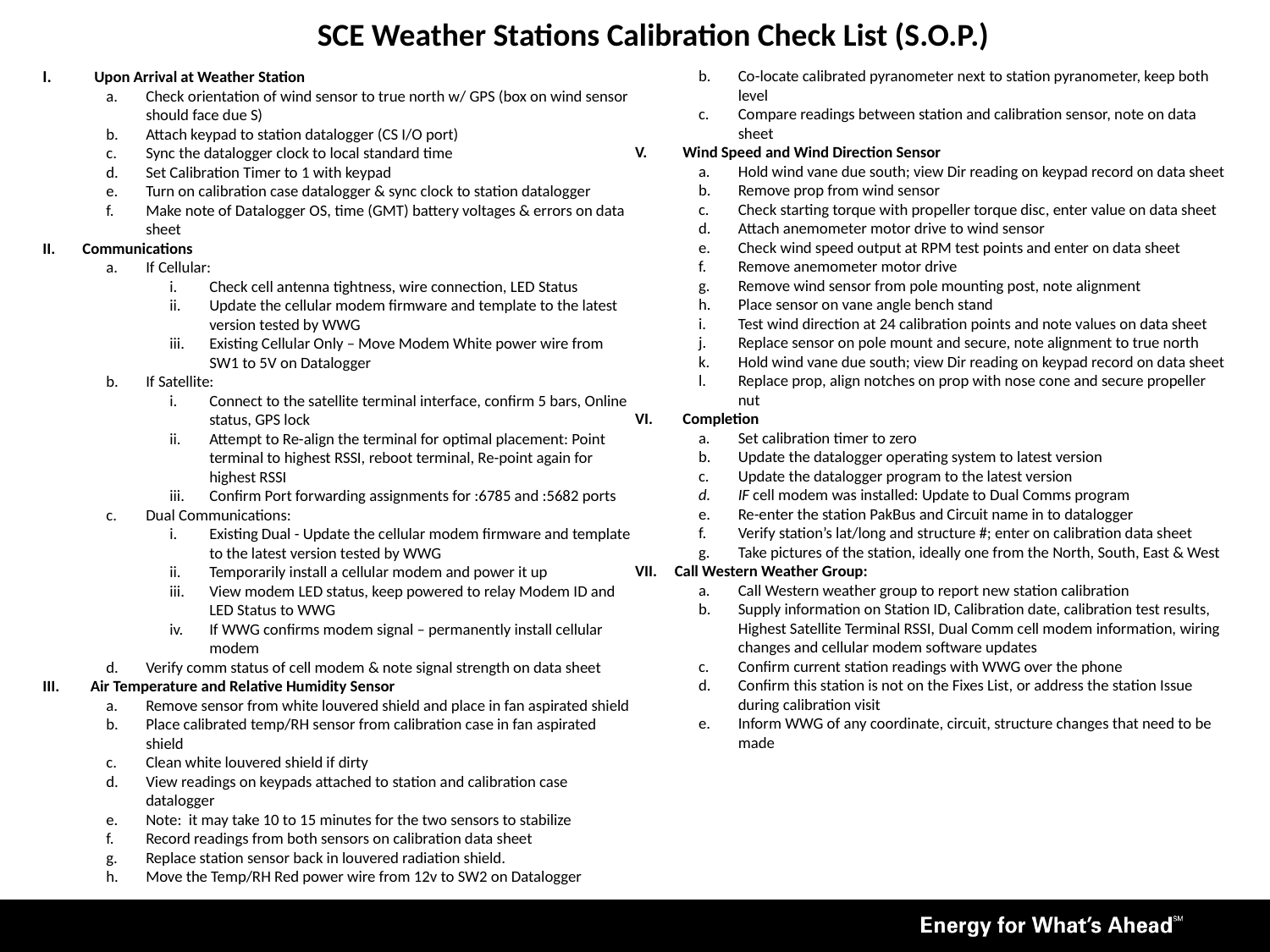

SCE Weather Stations Calibration Check List (S.O.P.)
 Upon Arrival at Weather Station
Check orientation of wind sensor to true north w/ GPS (box on wind sensor should face due S)
Attach keypad to station datalogger (CS I/O port)
Sync the datalogger clock to local standard time
Set Calibration Timer to 1 with keypad
Turn on calibration case datalogger & sync clock to station datalogger
Make note of Datalogger OS, time (GMT) battery voltages & errors on data sheet
Communications
If Cellular:
Check cell antenna tightness, wire connection, LED Status
Update the cellular modem firmware and template to the latest version tested by WWG
Existing Cellular Only – Move Modem White power wire from SW1 to 5V on Datalogger
If Satellite:
Connect to the satellite terminal interface, confirm 5 bars, Online status, GPS lock
Attempt to Re-align the terminal for optimal placement: Point terminal to highest RSSI, reboot terminal, Re-point again for highest RSSI
Confirm Port forwarding assignments for :6785 and :5682 ports
Dual Communications:
Existing Dual - Update the cellular modem firmware and template to the latest version tested by WWG
Temporarily install a cellular modem and power it up
View modem LED status, keep powered to relay Modem ID and LED Status to WWG
If WWG confirms modem signal – permanently install cellular modem
Verify comm status of cell modem & note signal strength on data sheet
Air Temperature and Relative Humidity Sensor
Remove sensor from white louvered shield and place in fan aspirated shield
Place calibrated temp/RH sensor from calibration case in fan aspirated shield
Clean white louvered shield if dirty
View readings on keypads attached to station and calibration case datalogger
Note:  it may take 10 to 15 minutes for the two sensors to stabilize
Record readings from both sensors on calibration data sheet
Replace station sensor back in louvered radiation shield.
Move the Temp/RH Red power wire from 12v to SW2 on Datalogger

Solar Radiation (Pyranometer)
Check pyranometer for cleanliness and wipe clean with damp cloth if dirty.
Co-locate calibrated pyranometer next to station pyranometer, keep both level
Compare readings between station and calibration sensor, note on data sheet
Wind Speed and Wind Direction Sensor
Hold wind vane due south; view Dir reading on keypad record on data sheet
Remove prop from wind sensor
Check starting torque with propeller torque disc, enter value on data sheet
Attach anemometer motor drive to wind sensor
Check wind speed output at RPM test points and enter on data sheet
Remove anemometer motor drive
Remove wind sensor from pole mounting post, note alignment
Place sensor on vane angle bench stand
Test wind direction at 24 calibration points and note values on data sheet
Replace sensor on pole mount and secure, note alignment to true north
Hold wind vane due south; view Dir reading on keypad record on data sheet
Replace prop, align notches on prop with nose cone and secure propeller nut
Completion
Set calibration timer to zero
Update the datalogger operating system to latest version
Update the datalogger program to the latest version
IF cell modem was installed: Update to Dual Comms program
Re-enter the station PakBus and Circuit name in to datalogger
Verify station’s lat/long and structure #; enter on calibration data sheet
Take pictures of the station, ideally one from the North, South, East & West
Call Western Weather Group:
Call Western weather group to report new station calibration
Supply information on Station ID, Calibration date, calibration test results, Highest Satellite Terminal RSSI, Dual Comm cell modem information, wiring changes and cellular modem software updates
Confirm current station readings with WWG over the phone
Confirm this station is not on the Fixes List, or address the station Issue during calibration visit
Inform WWG of any coordinate, circuit, structure changes that need to be made